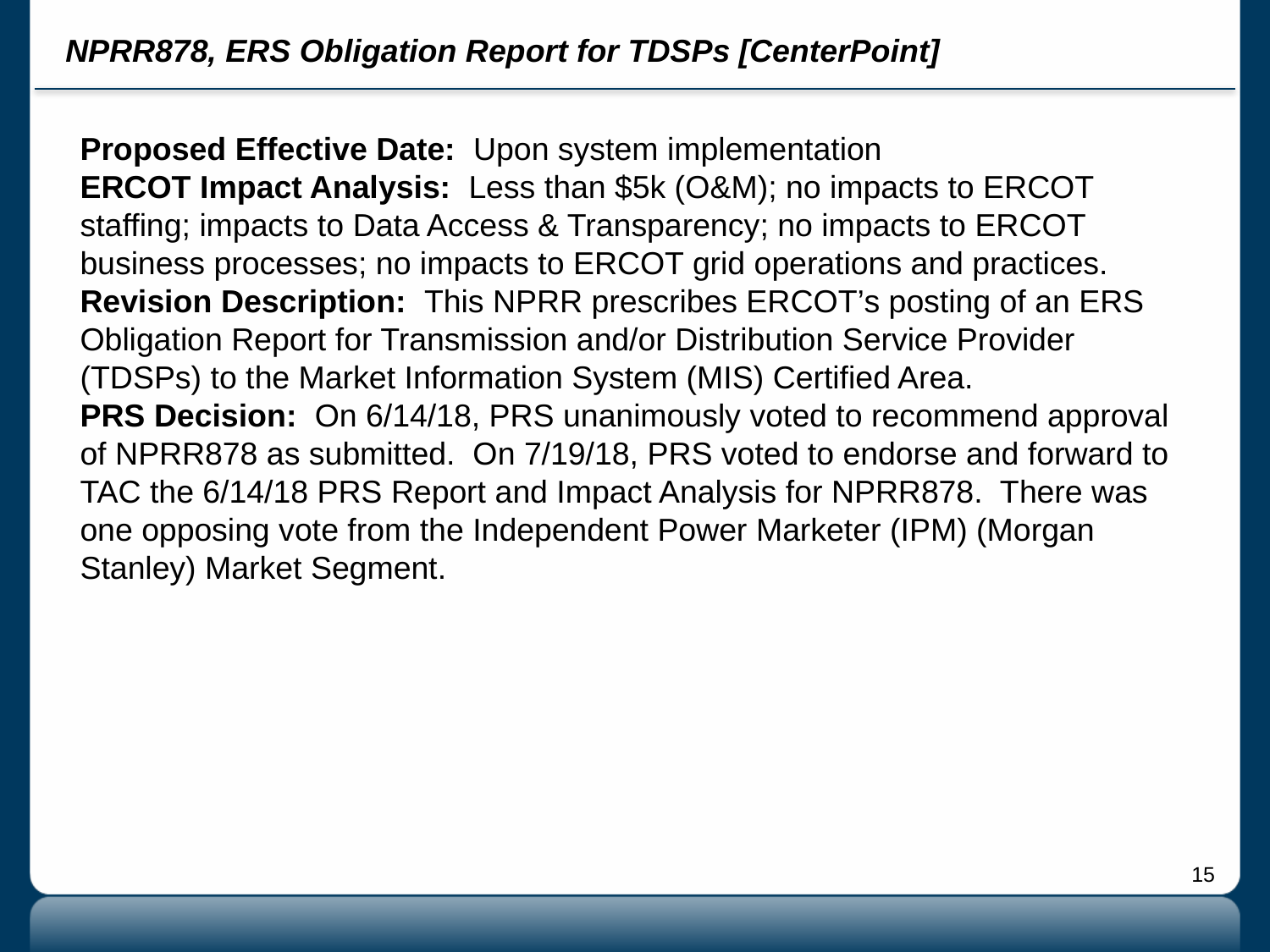

# NPRR878, ERS Obligation Report for TDSPs [CenterPoint]
Proposed Effective Date:  Upon system implementation
ERCOT Impact Analysis:  Less than $5k (O&M); no impacts to ERCOT staffing; impacts to Data Access & Transparency; no impacts to ERCOT business processes; no impacts to ERCOT grid operations and practices.
Revision Description:  This NPRR prescribes ERCOT’s posting of an ERS Obligation Report for Transmission and/or Distribution Service Provider (TDSPs) to the Market Information System (MIS) Certified Area.
PRS Decision:  On 6/14/18, PRS unanimously voted to recommend approval of NPRR878 as submitted.  On 7/19/18, PRS voted to endorse and forward to TAC the 6/14/18 PRS Report and Impact Analysis for NPRR878.  There was one opposing vote from the Independent Power Marketer (IPM) (Morgan Stanley) Market Segment.